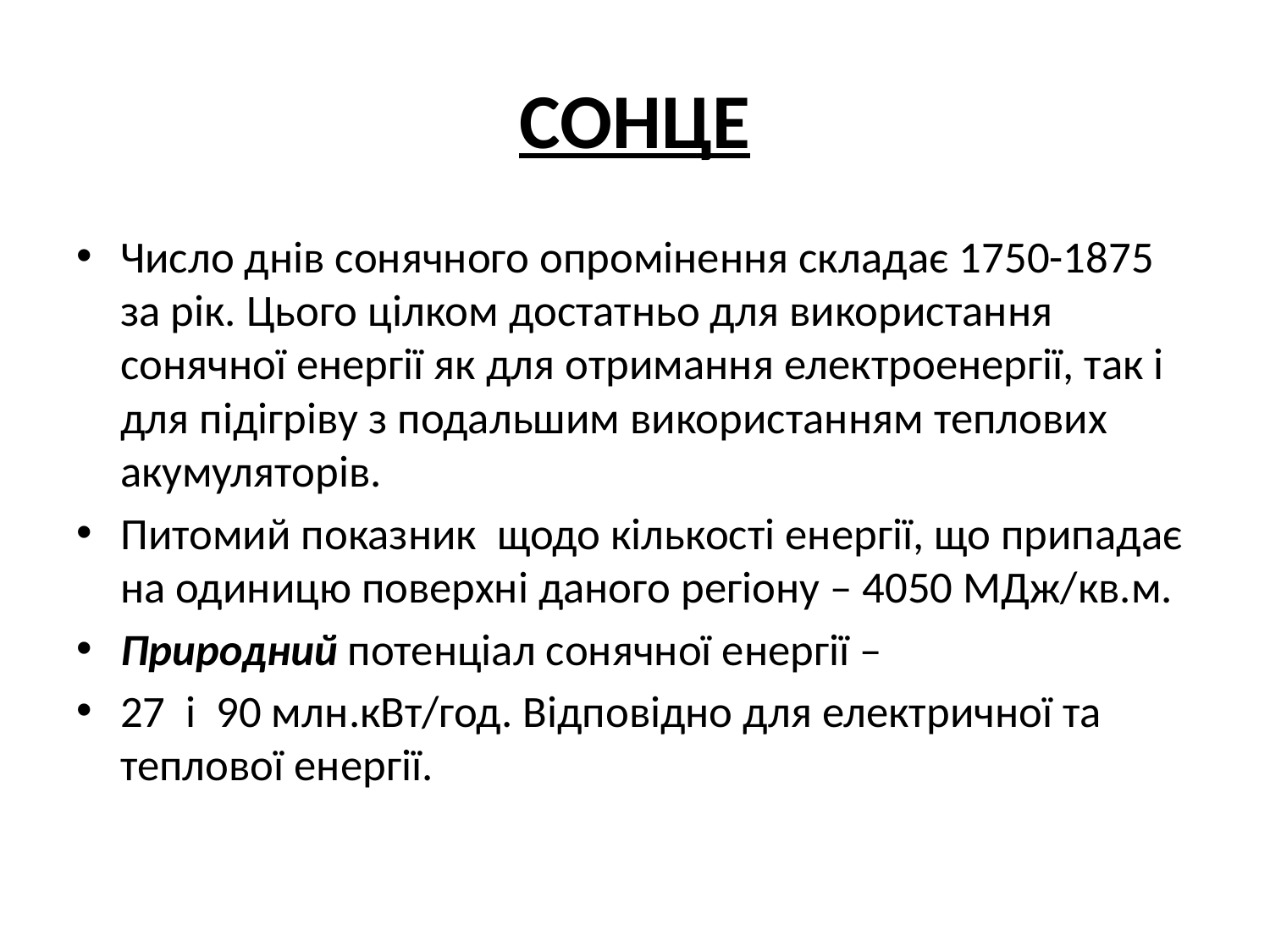

# СОНЦЕ
Число днів сонячного опромінення складає 1750-1875 за рік. Цього цілком достатньо для використання сонячної енергії як для отримання електроенергії, так і для підігріву з подальшим використанням теплових акумуляторів.
Питомий показник  щодо кількості енергії, що припадає на одиницю поверхні даного регіону – 4050 МДж/кв.м.
Природний потенціал сонячної енергії –
27  і  90 млн.кВт/год. Відповідно для електричної та теплової енергії.